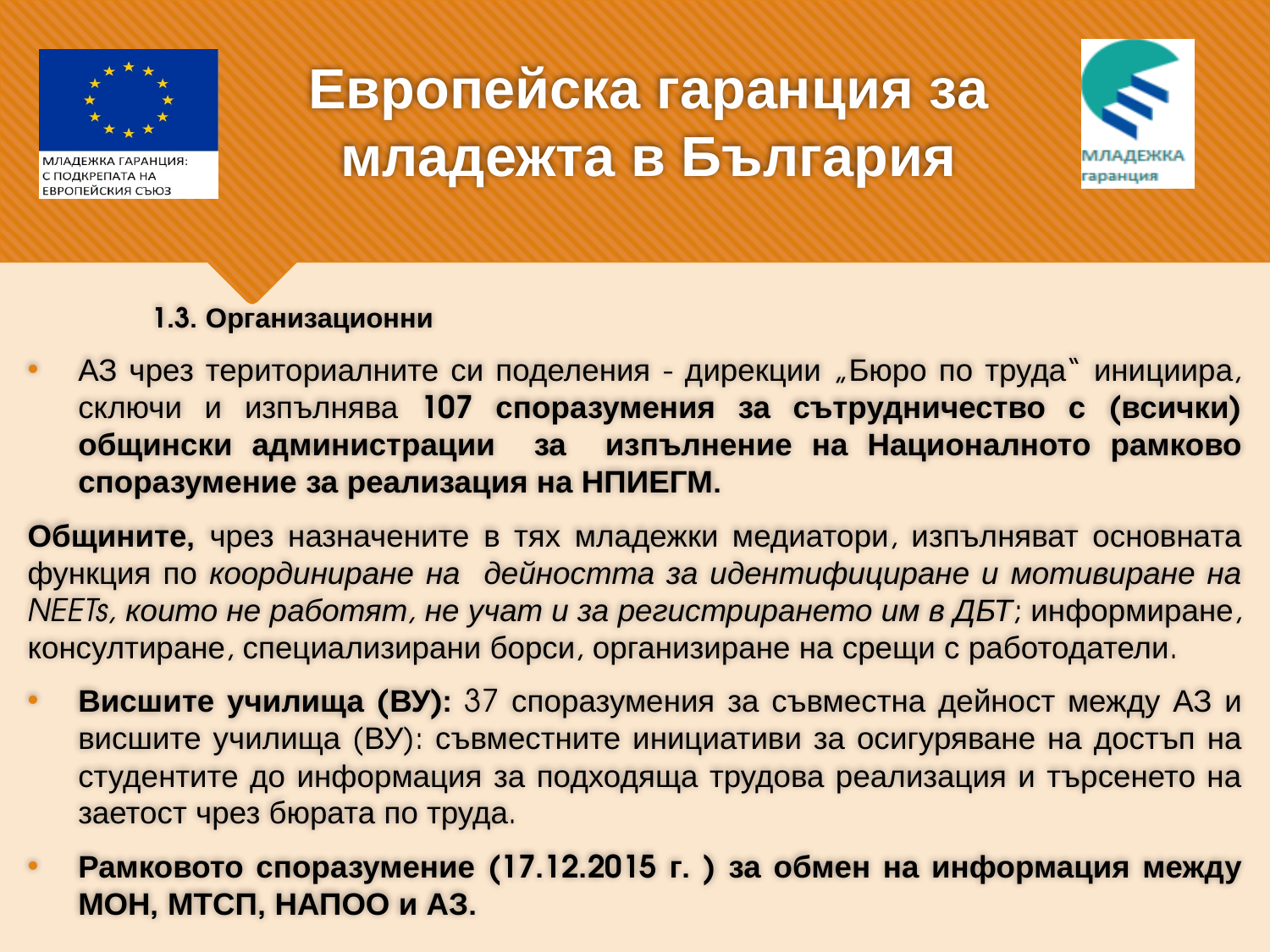

# Европейска гаранция за младежта в България
					1.3. Организационни
АЗ чрез териториалните си поделения - дирекции „Бюро по труда“ инициира, сключи и изпълнява 107 споразумения за сътрудничество с (всички) общински администрации  за  изпълнение на Националното рамково споразумение за реализация на НПИЕГМ.
Общините, чрез назначените в тях младежки медиатори, изпълняват основната функция по координиране на  дейността за идентифициране и мотивиране на NEETs, които не работят, не учат и за регистрирането им в ДБТ; информиране, консултиране, специализирани борси, организиране на срещи с работодатели.
Висшите училища (ВУ): 37 споразумения за съвместна дейност между АЗ и висшите училища (ВУ): съвместните инициативи за осигуряване на достъп на студентите до информация за подходяща трудова реализация и търсенето на заетост чрез бюрата по труда.
Рамковото споразумение (17.12.2015 г. ) за обмен на информация между МОН, МТСП, НАПОО и АЗ.